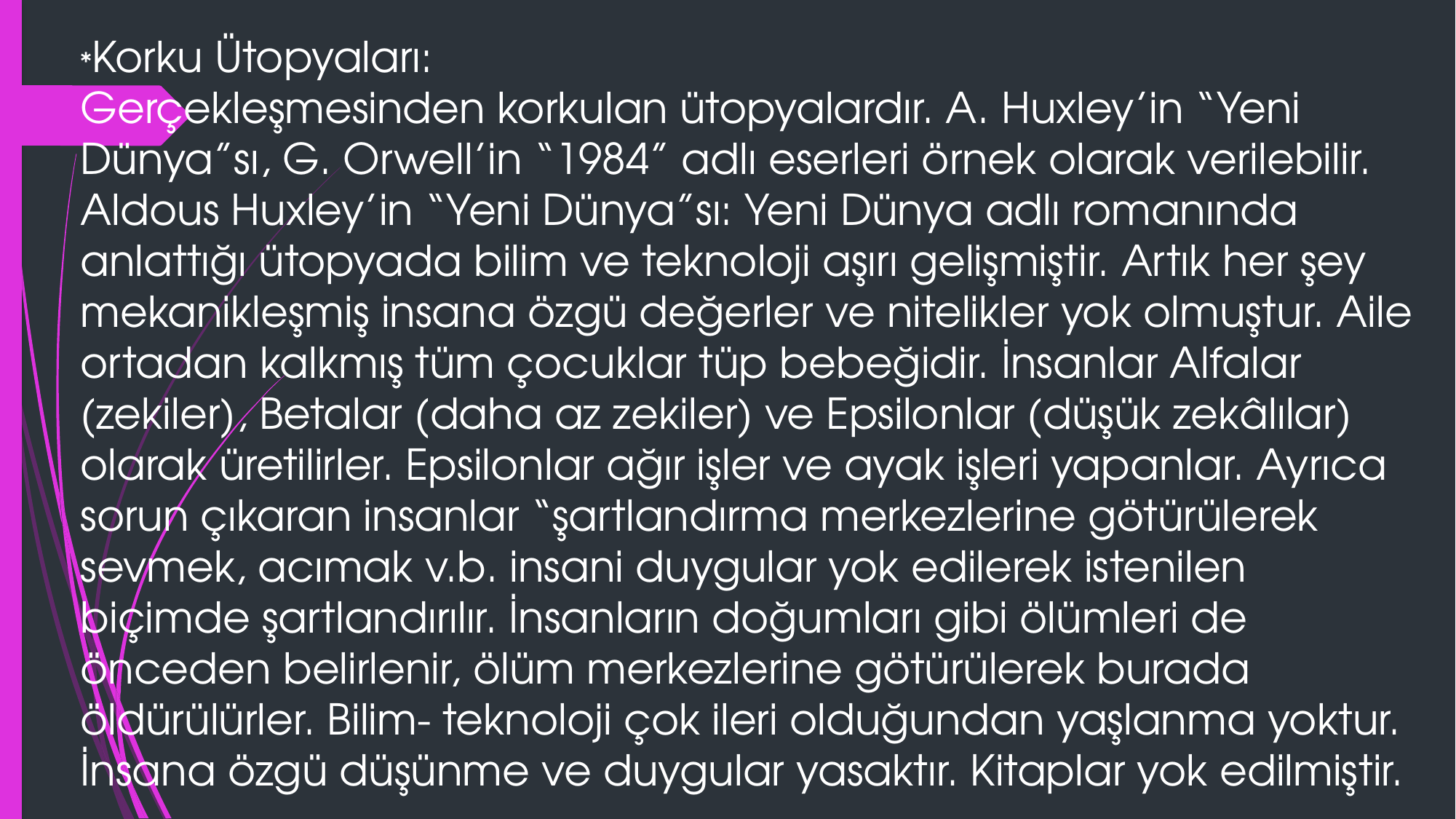

*Korku Ütopyaları:
Gerçekleşmesinden korkulan ütopyalardır. A. Huxley’in “Yeni Dünya”sı, G. Orwell’in “1984” adlı eserleri örnek olarak verilebilir.
Aldous Huxley’in “Yeni Dünya”sı: Yeni Dünya adlı romanında anlattığı ütopyada bilim ve teknoloji aşırı gelişmiştir. Artık her şey mekanikleşmiş insana özgü değerler ve nitelikler yok olmuştur. Aile ortadan kalkmış tüm çocuklar tüp bebeğidir. İnsanlar Alfalar (zekiler), Betalar (daha az zekiler) ve Epsilonlar (düşük zekâlılar) olarak üretilirler. Epsilonlar ağır işler ve ayak işleri yapanlar. Ayrıca sorun çıkaran insanlar “şartlandırma merkezlerine götürülerek sevmek, acımak v.b. insani duygular yok edilerek istenilen biçimde şartlandırılır. İnsanların doğumları gibi ölümleri de önceden belirlenir, ölüm merkezlerine götürülerek burada öldürülürler. Bilim- teknoloji çok ileri olduğundan yaşlanma yoktur. İnsana özgü düşünme ve duygular yasaktır. Kitaplar yok edilmiştir.